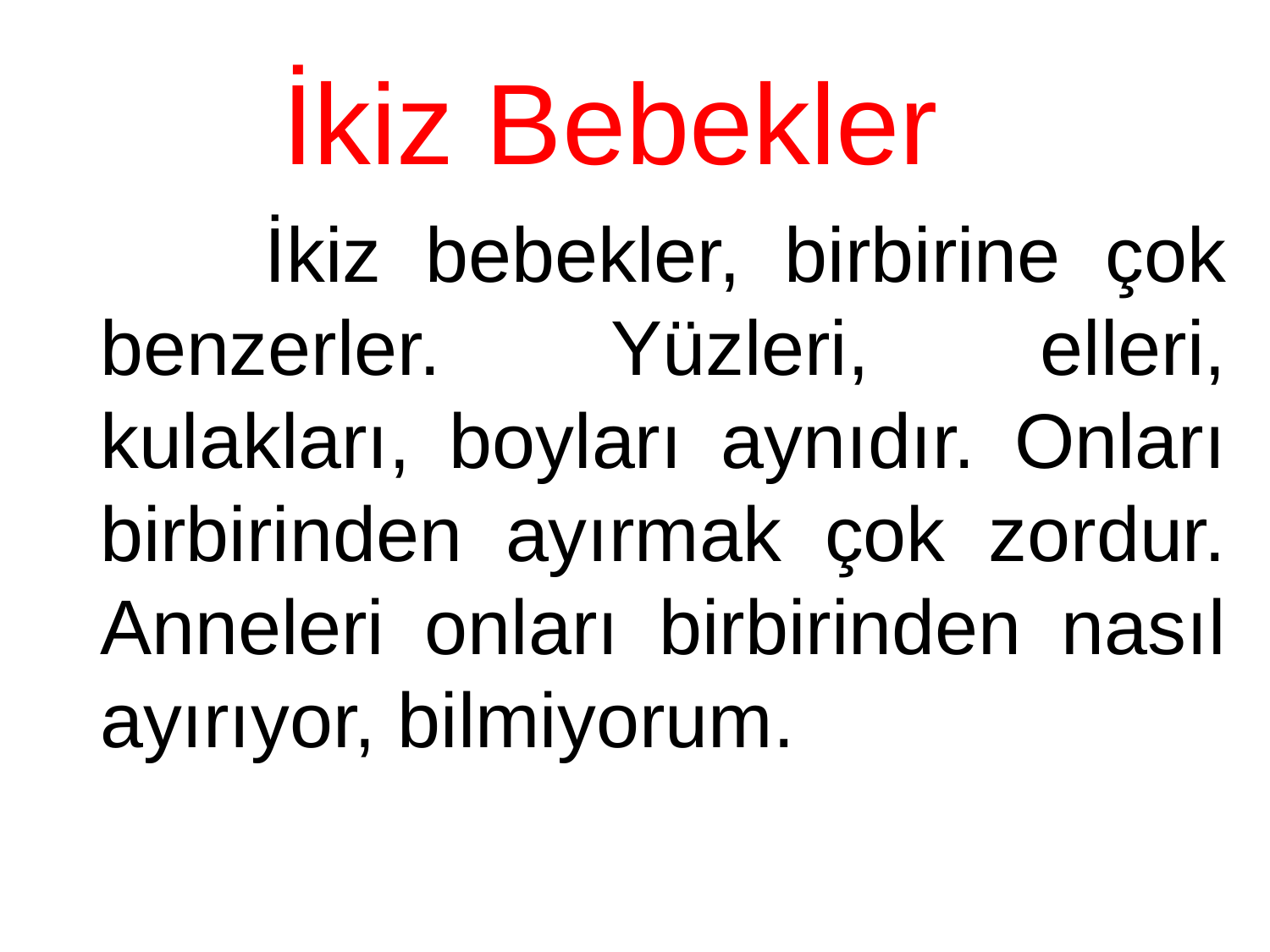

İkiz Bebekler
     İkiz bebekler, birbirine çok benzerler. Yüzleri, elleri, kulakları, boyları aynıdır. Onları birbirinden ayırmak çok zordur. Anneleri onları birbirinden nasıl ayırıyor, bilmiyorum.